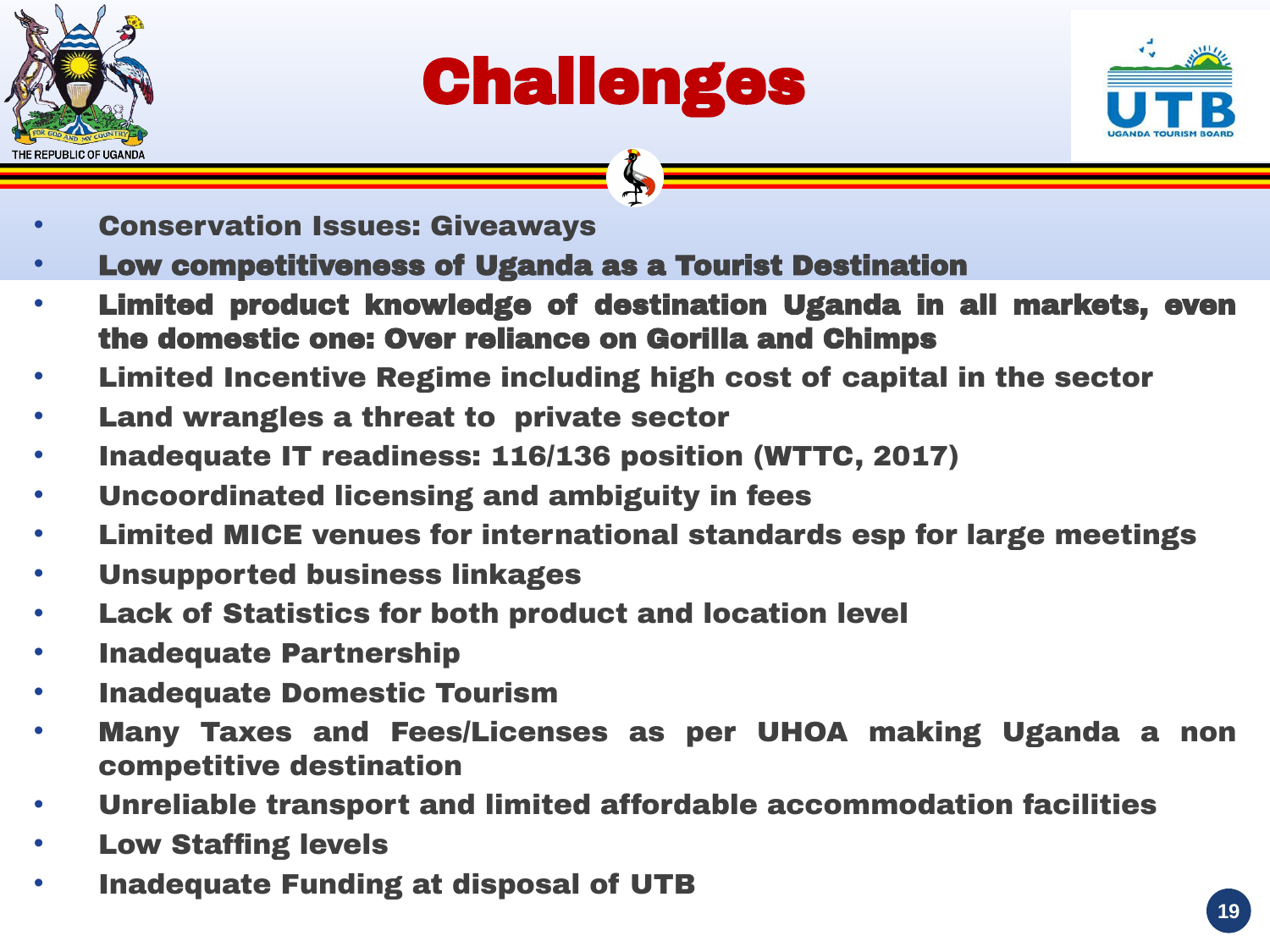

# Challenges
Conservation Issues: Giveaways
Low competitiveness of Uganda as a Tourist Destination
Limited product knowledge of destination Uganda in all markets, even the domestic one: Over reliance on Gorilla and Chimps
Limited Incentive Regime including high cost of capital in the sector
Land wrangles a threat to  private sector
Inadequate IT readiness: 116/136 position (WTTC, 2017)
Uncoordinated licensing and ambiguity in fees
Limited MICE venues for international standards esp for large meetings
Unsupported business linkages
Lack of Statistics for both product and location level
Inadequate Partnership
Inadequate Domestic Tourism
Many Taxes and Fees/Licenses as per UHOA making Uganda a non competitive destination
Unreliable transport and limited affordable accommodation facilities
Low Staffing levels
Inadequate Funding at disposal of UTB

19